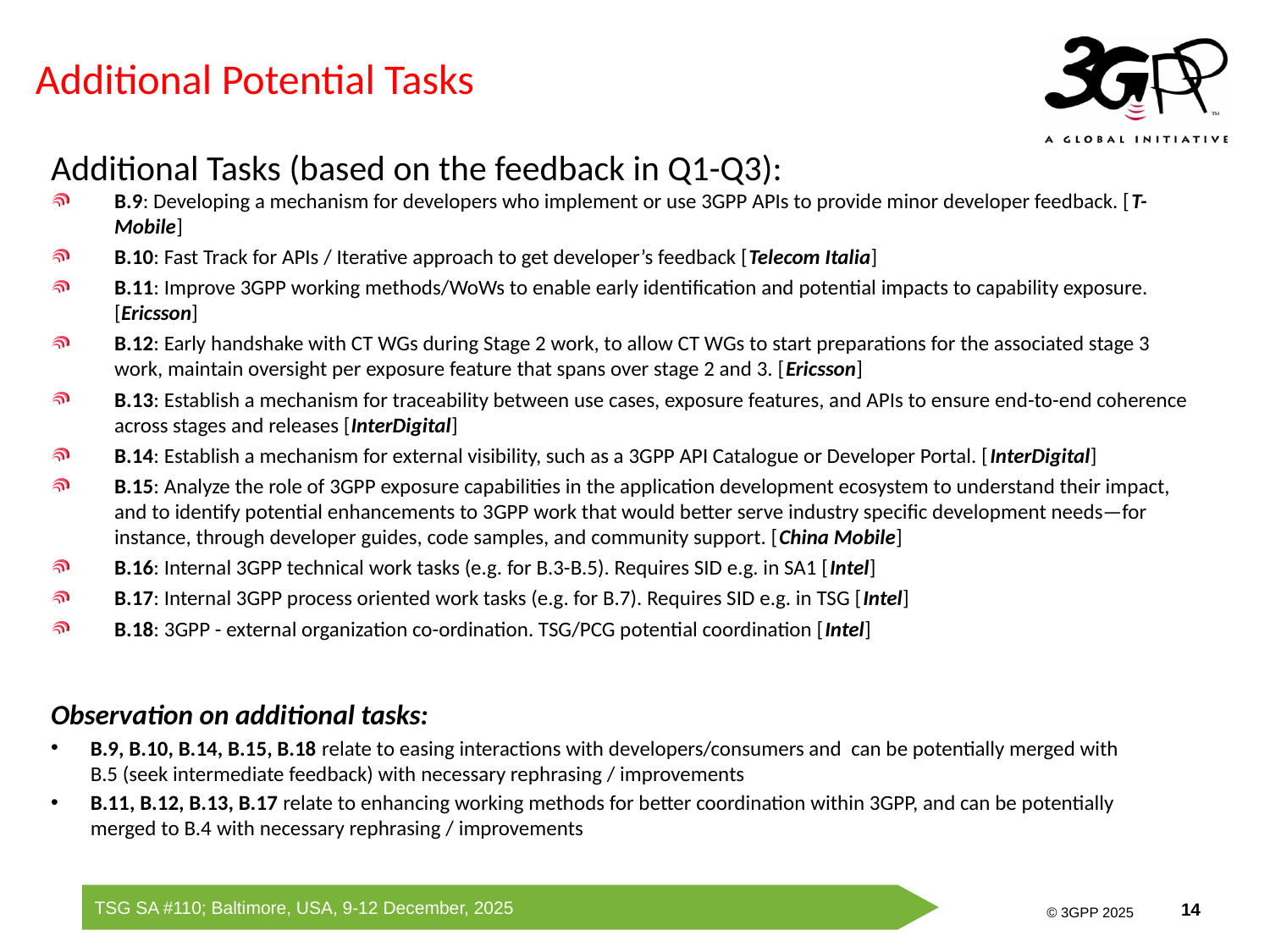

# Additional Potential Tasks
Additional Tasks (based on the feedback in Q1-Q3):
B.9: Developing a mechanism for developers who implement or use 3GPP APIs to provide minor developer feedback. [T-Mobile]
B.10: Fast Track for APIs / Iterative approach to get developer’s feedback [Telecom Italia]
B.11: Improve 3GPP working methods/WoWs to enable early identification and potential impacts to capability exposure. [Ericsson]
B.12: Early handshake with CT WGs during Stage 2 work, to allow CT WGs to start preparations for the associated stage 3 work, maintain oversight per exposure feature that spans over stage 2 and 3. [Ericsson]
B.13: Establish a mechanism for traceability between use cases, exposure features, and APIs to ensure end-to-end coherence across stages and releases [InterDigital]
B.14: Establish a mechanism for external visibility, such as a 3GPP API Catalogue or Developer Portal. [InterDigital]
B.15: Analyze the role of 3GPP exposure capabilities in the application development ecosystem to understand their impact, and to identify potential enhancements to 3GPP work that would better serve industry specific development needs—for instance, through developer guides, code samples, and community support. [China Mobile]
B.16: Internal 3GPP technical work tasks (e.g. for B.3-B.5). Requires SID e.g. in SA1 [Intel]
B.17: Internal 3GPP process oriented work tasks (e.g. for B.7). Requires SID e.g. in TSG [Intel]
B.18: 3GPP - external organization co-ordination. TSG/PCG potential coordination [Intel]

Observation on additional tasks:
B.9, B.10, B.14, B.15, B.18 relate to easing interactions with developers/consumers and  can be potentially merged with B.5 (seek intermediate feedback) with necessary rephrasing / improvements
B.11, B.12, B.13, B.17 relate to enhancing working methods for better coordination within 3GPP, and can be potentially merged to B.4 with necessary rephrasing / improvements